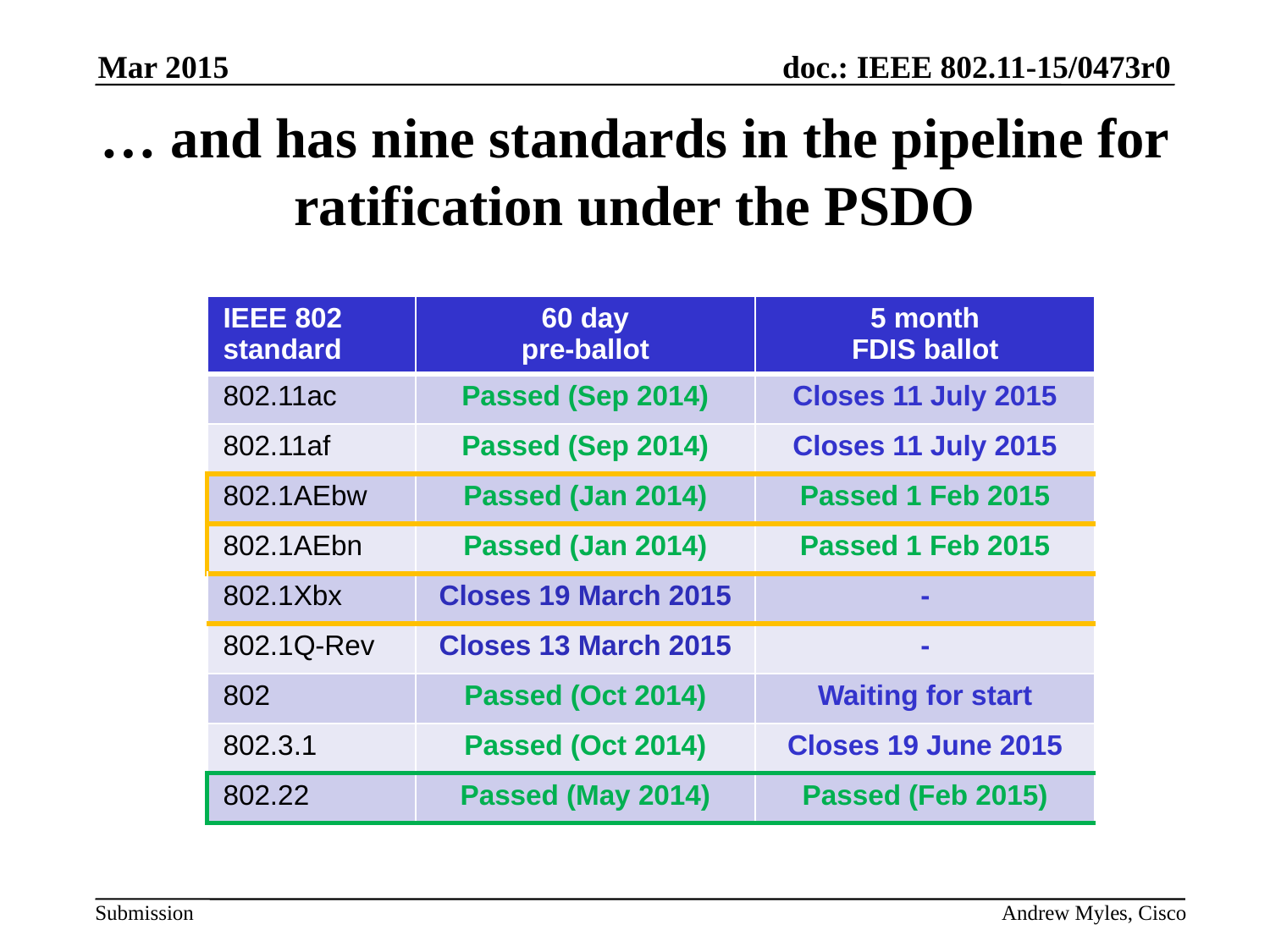

Mar 2015
# … and has nine standards in the pipeline for ratification under the PSDO
| IEEE 802 standard | 60 day pre-ballot | 5 month FDIS ballot |
| --- | --- | --- |
| 802.11ac | Passed (Sep 2014) | Closes 11 July 2015 |
| 802.11af | Passed (Sep 2014) | Closes 11 July 2015 |
| 802.1AEbw | Passed (Jan 2014) | Passed 1 Feb 2015 |
| 802.1AEbn | Passed (Jan 2014) | Passed 1 Feb 2015 |
| 802.1Xbx | Closes 19 March 2015 | - |
| 802.1Q-Rev | Closes 13 March 2015 | - |
| 802 | Passed (Oct 2014) | Waiting for start |
| 802.3.1 | Passed (Oct 2014) | Closes 19 June 2015 |
| 802.22 | Passed (May 2014) | Passed (Feb 2015) |
Andrew Myles, Cisco